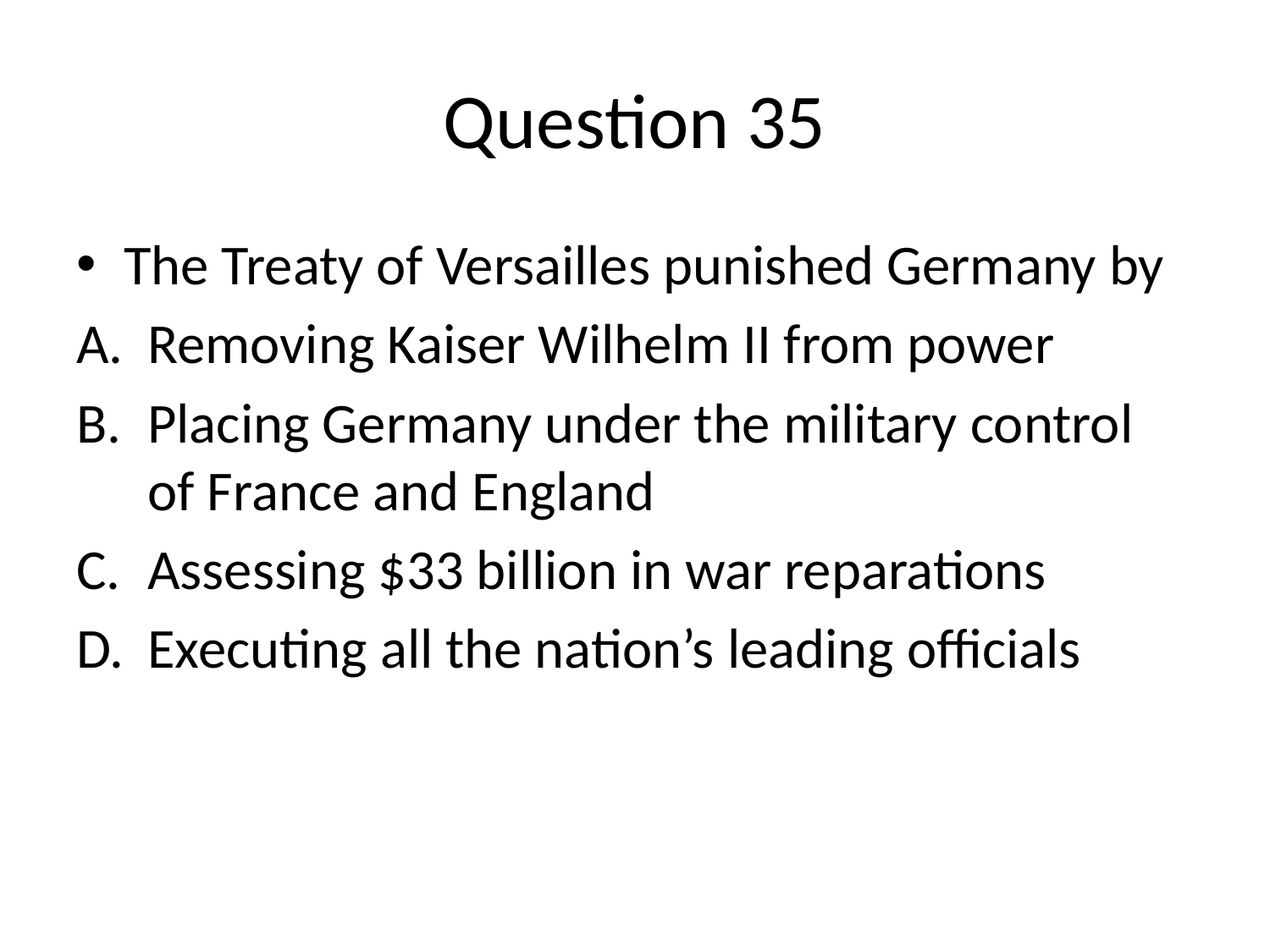

# Question 35
The Treaty of Versailles punished Germany by
Removing Kaiser Wilhelm II from power
Placing Germany under the military control of France and England
Assessing $33 billion in war reparations
Executing all the nation’s leading officials